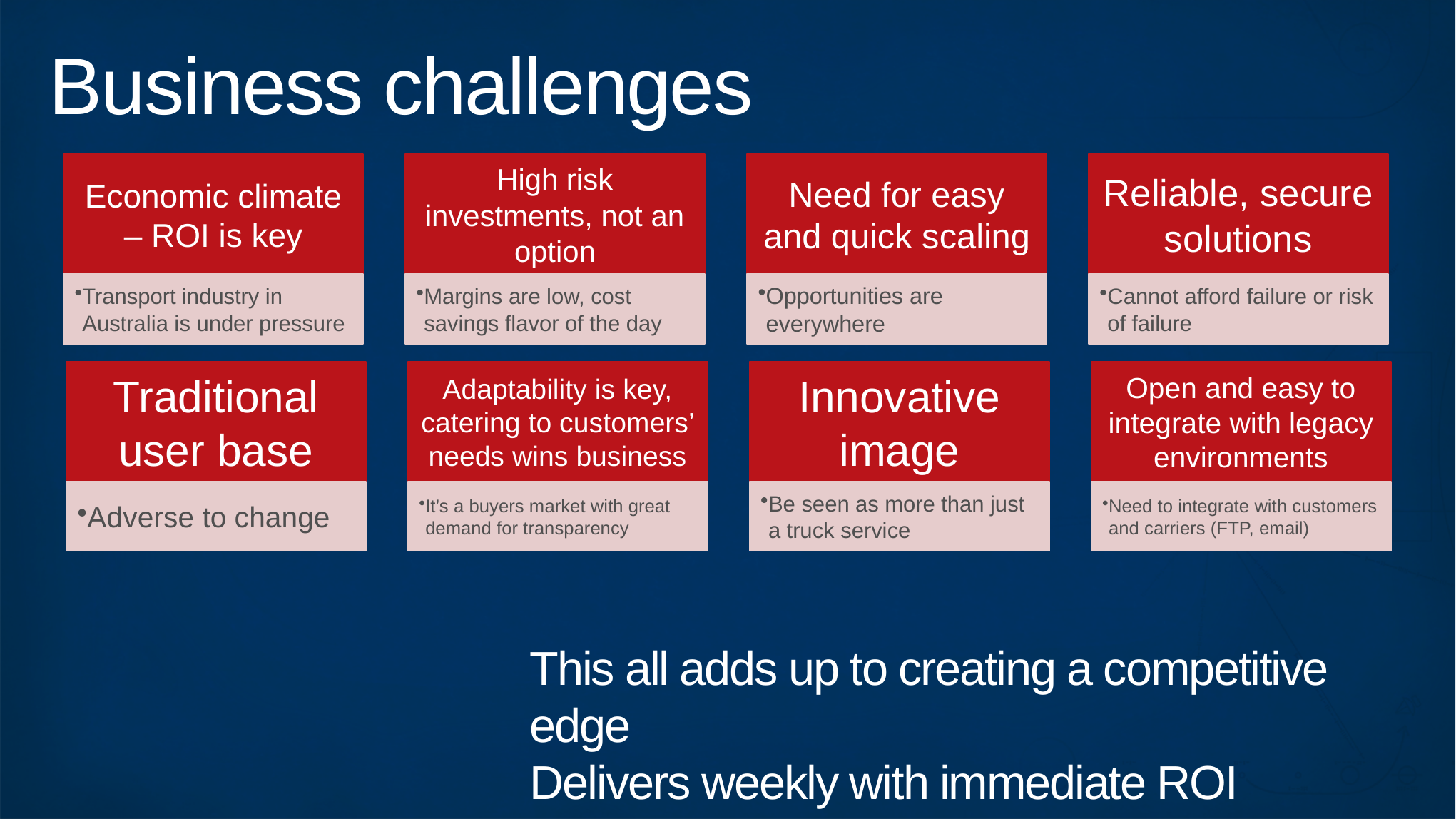

# Business challenges
Economic climate – ROI is key
High risk investments, not an option
Need for easy and quick scaling
Reliable, secure solutions
Transport industry in Australia is under pressure
Margins are low, cost savings flavor of the day
Opportunities are everywhere
Cannot afford failure or risk of failure
Adaptability is key, catering to customers’ needs wins business
Innovative image
Open and easy to integrate with legacy environments
Need to integrate with customers and carriers (FTP, email)
It’s a buyers market with great demand for transparency
Be seen as more than just a truck service
Traditional user base
Adverse to change
This all adds up to creating a competitive edge
Delivers weekly with immediate ROI